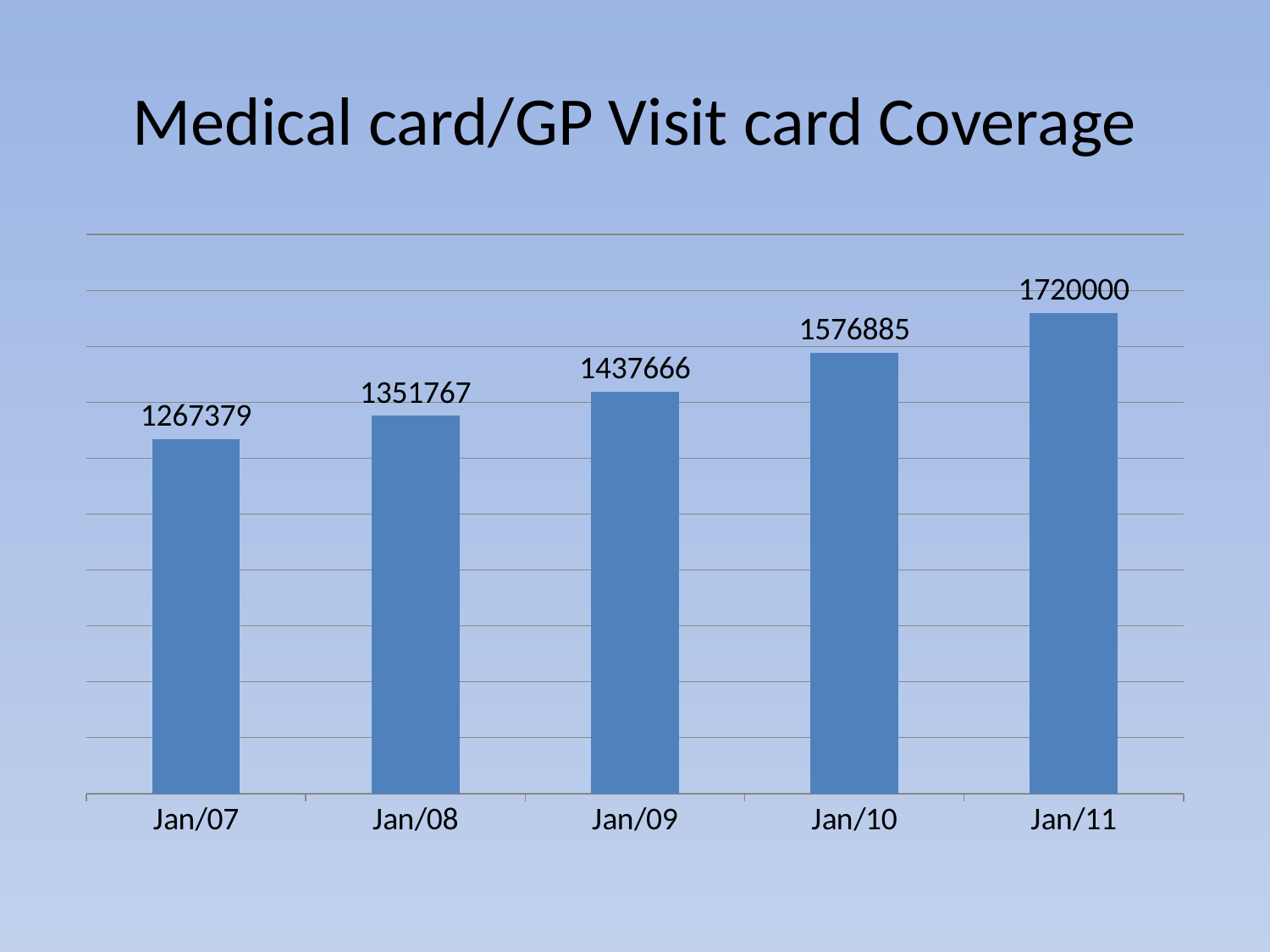

# Medical card/GP Visit card Coverage

### Chart

| Category | Series 1 |
|---|---|
| 39083 | 1267379.0 |
| 39448 | 1351767.0 |
| 39814 | 1437666.0 |
| 40179 | 1576885.0 |
| 40544 | 1720000.0 |
|  | None |
|  | 0.0 |